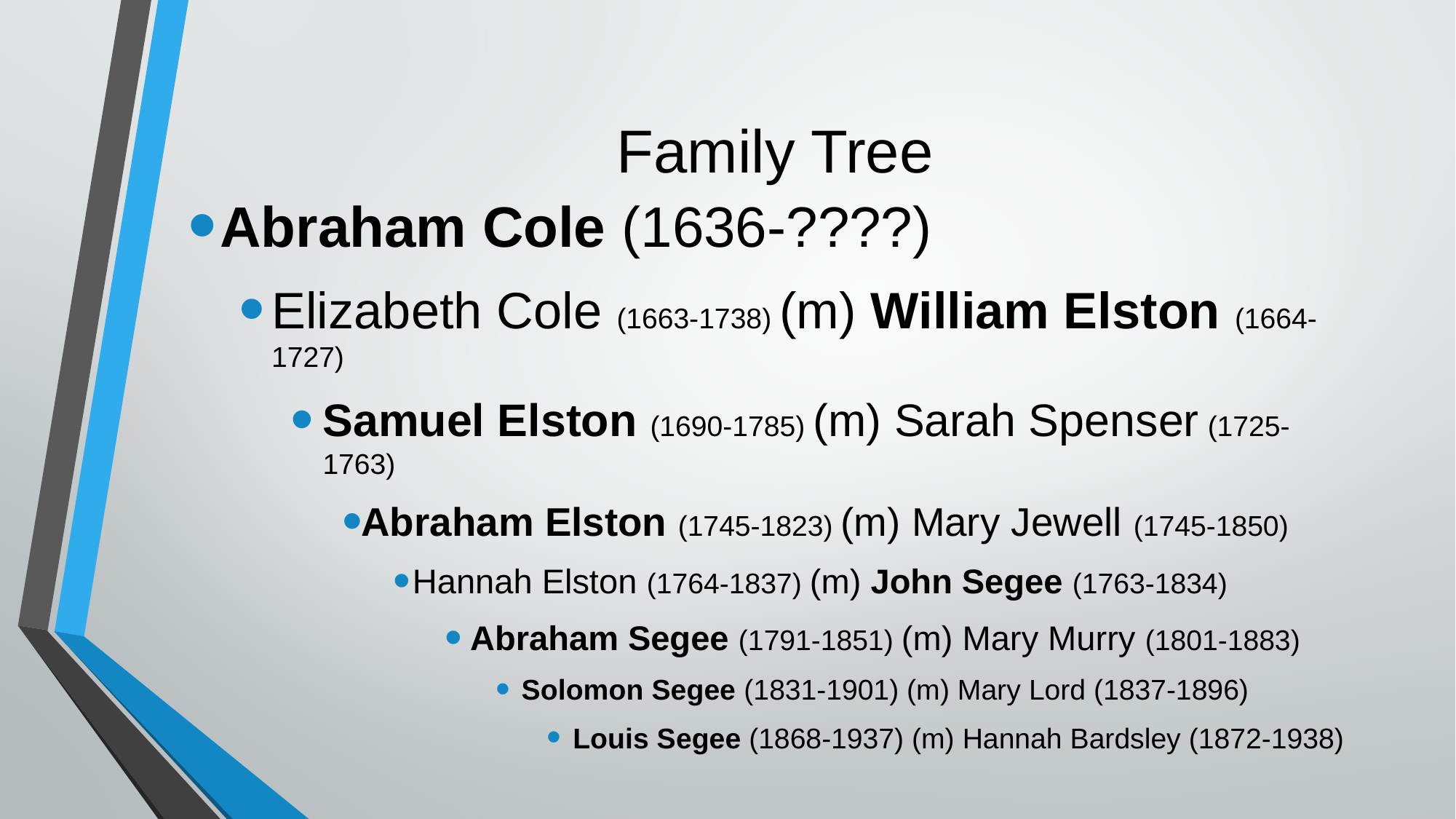

# Family Tree
Abraham Cole (1636-????)
Elizabeth Cole (1663-1738) (m) William Elston (1664-1727)
Samuel Elston (1690-1785) (m) Sarah Spenser (1725-1763)
Abraham Elston (1745-1823) (m) Mary Jewell (1745-1850)
Hannah Elston (1764-1837) (m) John Segee (1763-1834)
Abraham Segee (1791-1851) (m) Mary Murry (1801-1883)
Solomon Segee (1831-1901) (m) Mary Lord (1837-1896)
Louis Segee (1868-1937) (m) Hannah Bardsley (1872-1938)